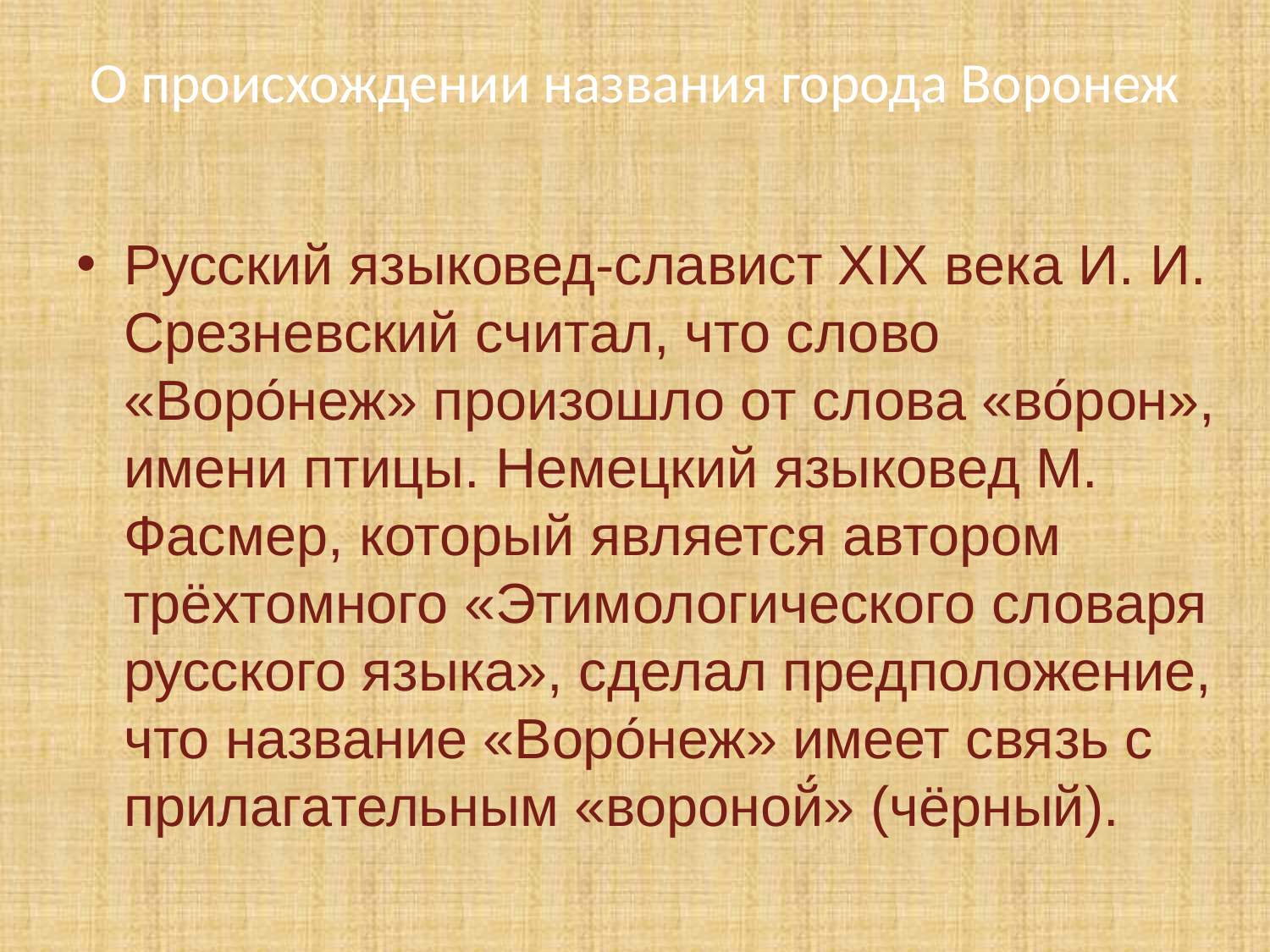

# О происхождении названия города Воронеж
Русский языковед-славист XIX века И. И. Срезневский считал, что слово «Воро́неж» произошло от слова «во́рон», имени птицы. Немецкий языковед М. Фасмер, который является автором трёхтомного «Этимологического словаря русского языка», сделал предположение, что название «Воро́неж» имеет связь с прилагательным «вороной́» (чёрный).